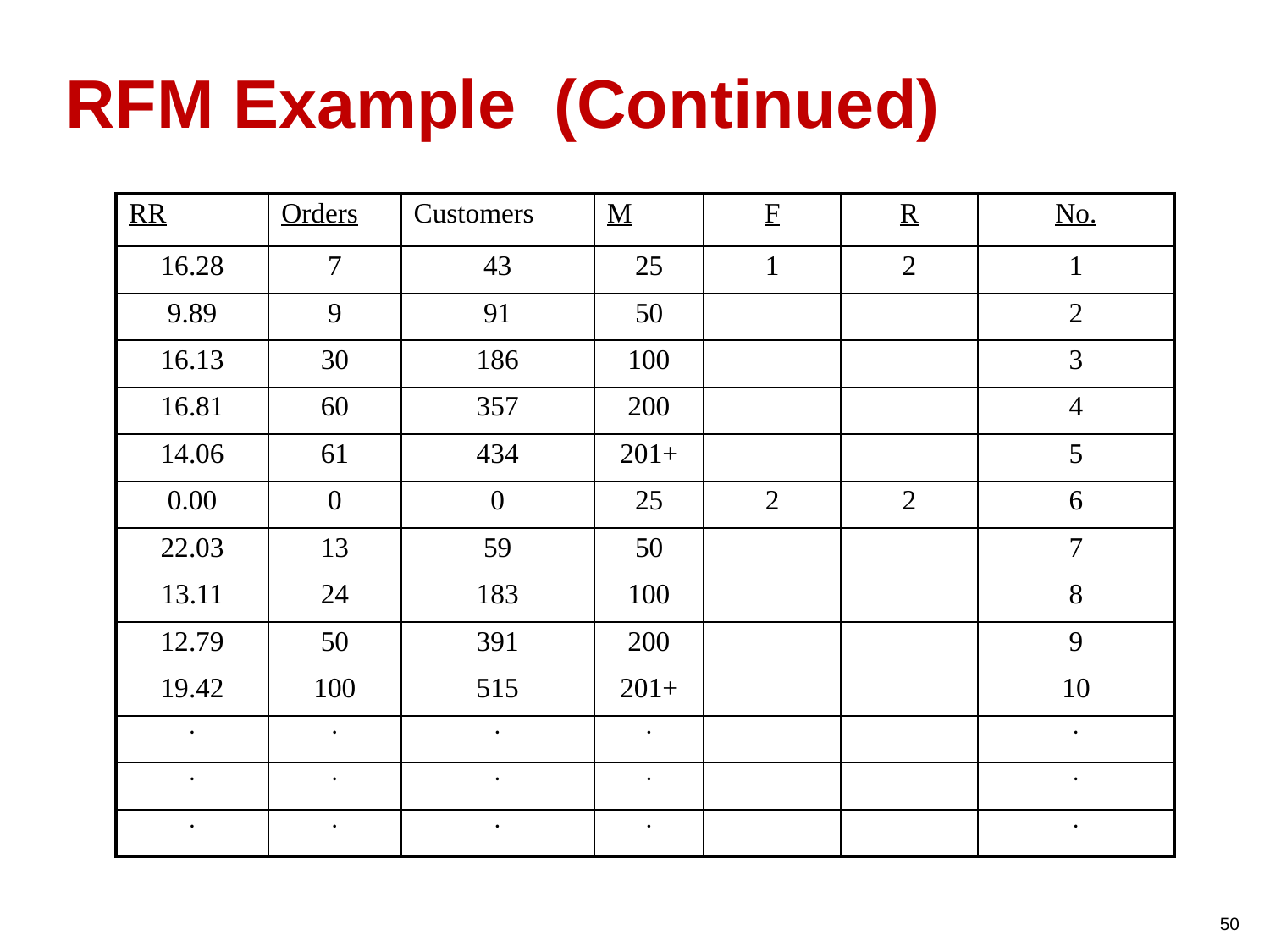

# RFM Example  (Continued)
| RR | Orders | Customers | M | F | R | No. |
| --- | --- | --- | --- | --- | --- | --- |
| 16.28 | 7 | 43 | 25 | 1 | 2 | 1 |
| 9.89 | 9 | 91 | 50 |  |  | 2 |
| 16.13 | 30 | 186 | 100 |  |  | 3 |
| 16.81 | 60 | 357 | 200 |  |  | 4 |
| 14.06 | 61 | 434 | 201+ |  |  | 5 |
| 0.00 | 0 | 0 | 25 | 2 | 2 | 6 |
| 22.03 | 13 | 59 | 50 |  |  | 7 |
| 13.11 | 24 | 183 | 100 |  |  | 8 |
| 12.79 | 50 | 391 | 200 |  |  | 9 |
| 19.42 | 100 | 515 | 201+ |  |  | 10 |
| ⋅ | ⋅ | ⋅ | ⋅ |  |  | ⋅ |
| ⋅ | ⋅ | ⋅ | ⋅ |  |  | ⋅ |
| ⋅ | ⋅ | ⋅ | ⋅ |  |  | ⋅ |
50